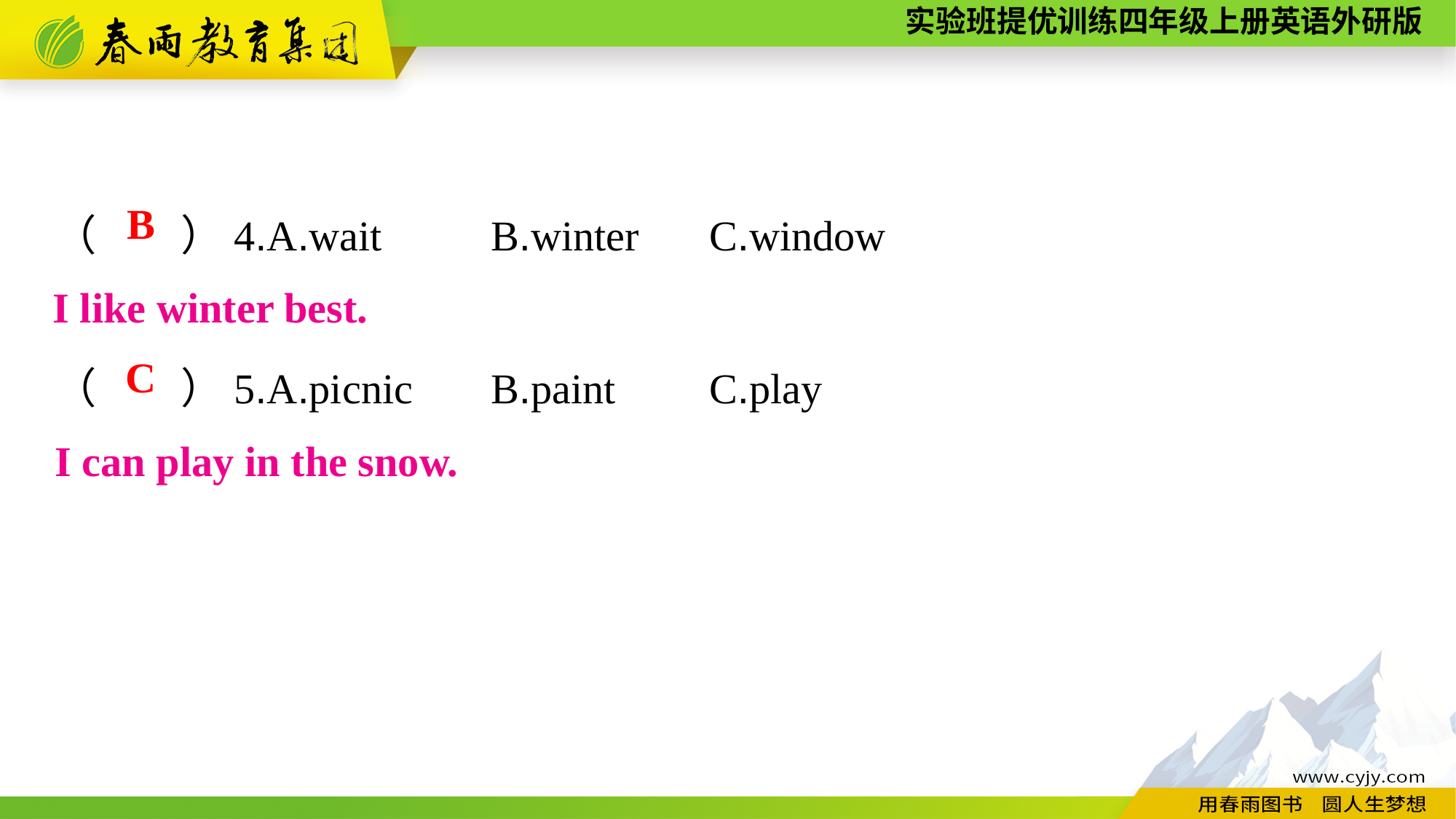

（　　）4.A.wait	B.winter	C.window

（　　）5.A.picnic	B.paint	C.play
B
I like winter best.
C
I can play in the snow.